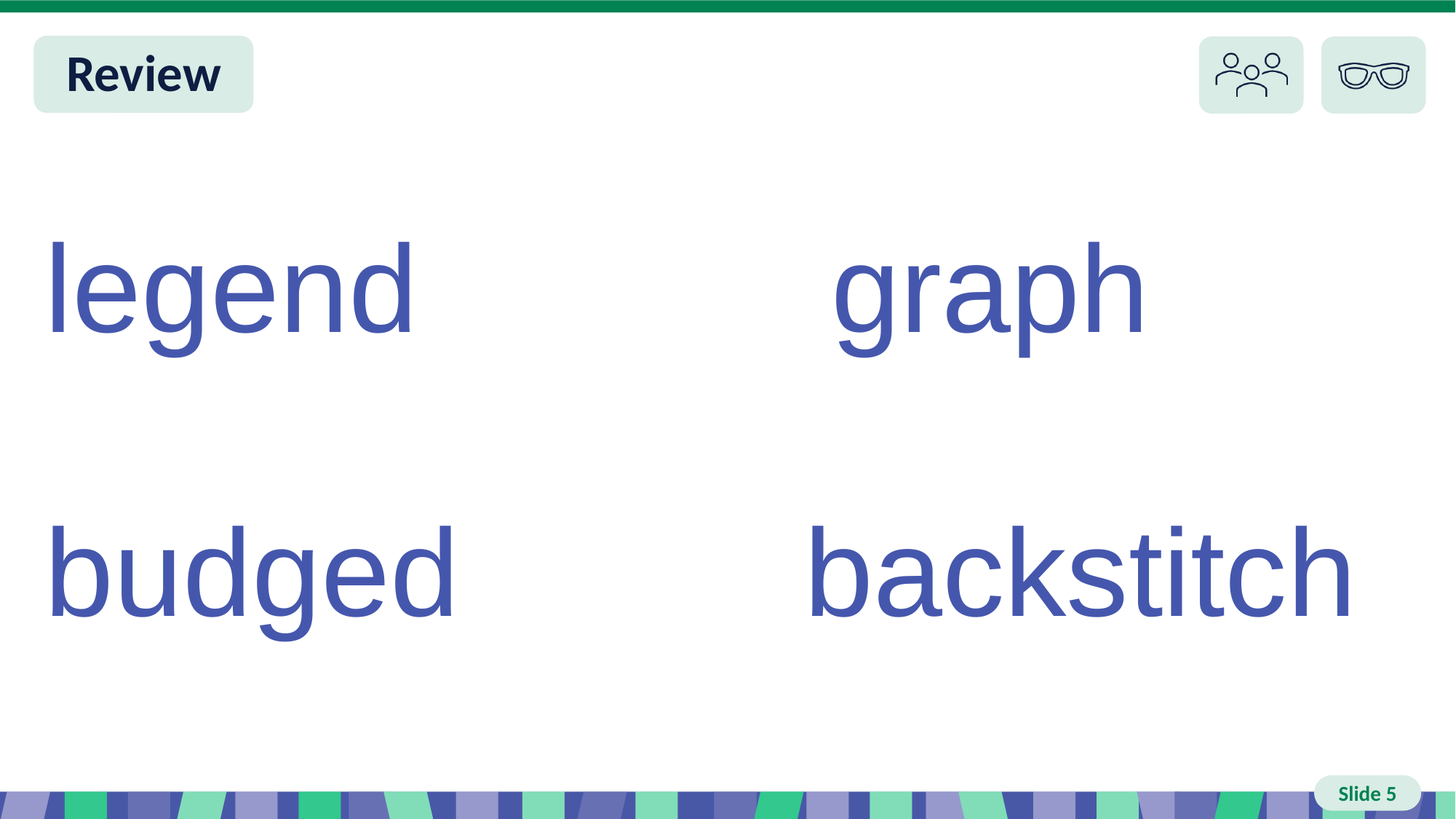

# Slide 5 Review You do
legend            graph
budged          backstitch